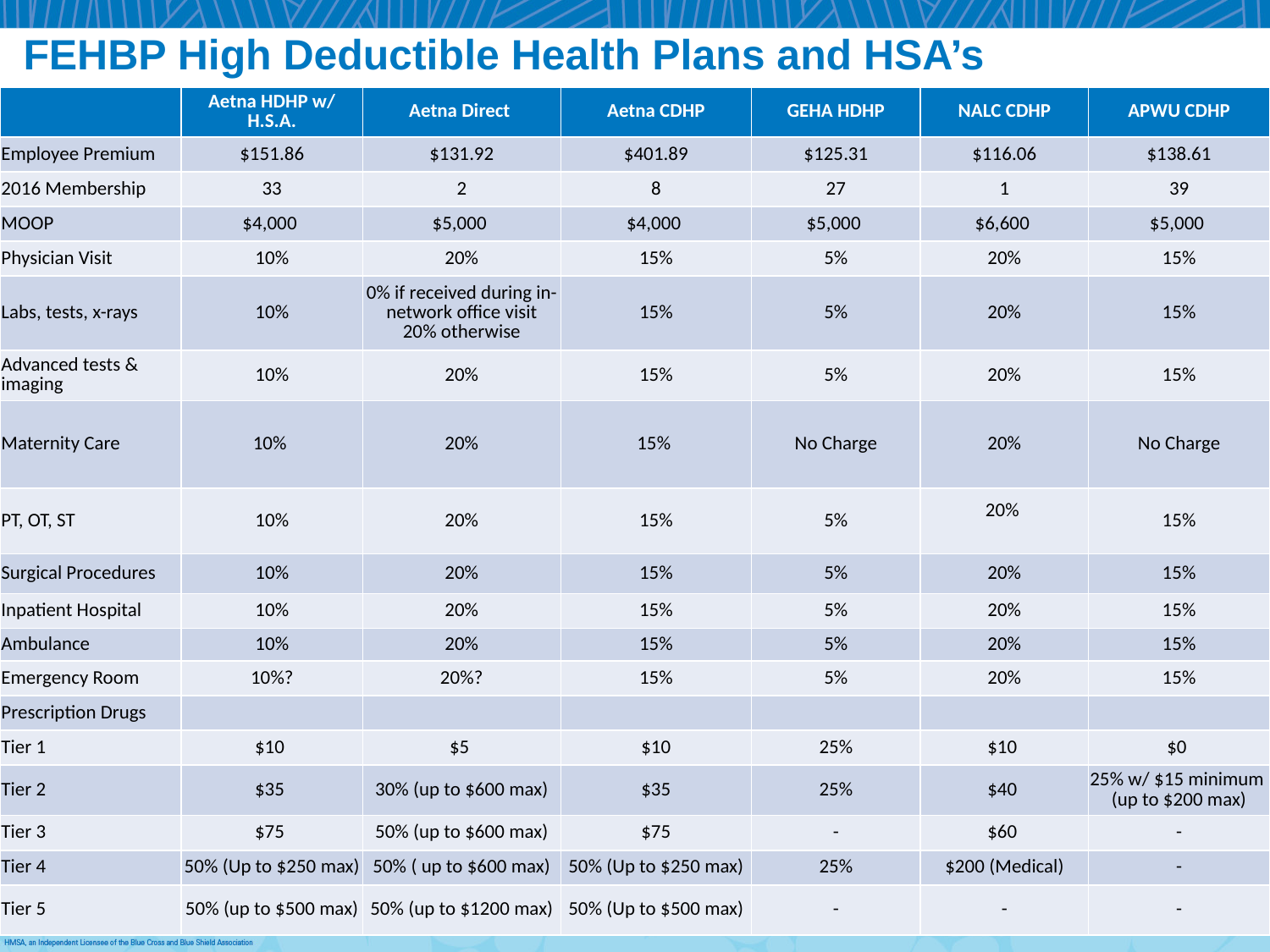

# FEHBP High Deductible Health Plans and HSA’s
|  | Aetna HDHP w/ H.S.A. | Aetna Direct | Aetna CDHP | GEHA HDHP | NALC CDHP | APWU CDHP |
| --- | --- | --- | --- | --- | --- | --- |
| Employee Premium | $151.86 | $131.92 | $401.89 | $125.31 | $116.06 | $138.61 |
| 2016 Membership | 33 | 2 | 8 | 27 | 1 | 39 |
| MOOP | $4,000 | $5,000 | $4,000 | $5,000 | $6,600 | $5,000 |
| Physician Visit | 10% | 20% | 15% | 5% | 20% | 15% |
| Labs, tests, x-rays | 10% | 0% if received during in-network office visit 20% otherwise | 15% | 5% | 20% | 15% |
| Advanced tests & imaging | 10% | 20% | 15% | 5% | 20% | 15% |
| Maternity Care | 10% | 20% | 15% | No Charge | 20% | No Charge |
| PT, OT, ST | 10% | 20% | 15% | 5% | 20% | 15% |
| Surgical Procedures | 10% | 20% | 15% | 5% | 20% | 15% |
| Inpatient Hospital | 10% | 20% | 15% | 5% | 20% | 15% |
| Ambulance | 10% | 20% | 15% | 5% | 20% | 15% |
| Emergency Room | 10%? | 20%? | 15% | 5% | 20% | 15% |
| Prescription Drugs |  |  |  |  |  |  |
| Tier 1 | $10 | $5 | $10 | 25% | $10 | $0 |
| Tier 2 | $35 | 30% (up to $600 max) | $35 | 25% | $40 | 25% w/ $15 minimum (up to $200 max) |
| Tier 3 | $75 | 50% (up to $600 max) | $75 | - | $60 | - |
| Tier 4 | 50% (Up to $250 max) | 50% ( up to $600 max) | 50% (Up to $250 max) | 25% | $200 (Medical) | - |
| Tier 5 | 50% (up to $500 max) | 50% (up to $1200 max) | 50% (Up to $500 max) | - | - | - |